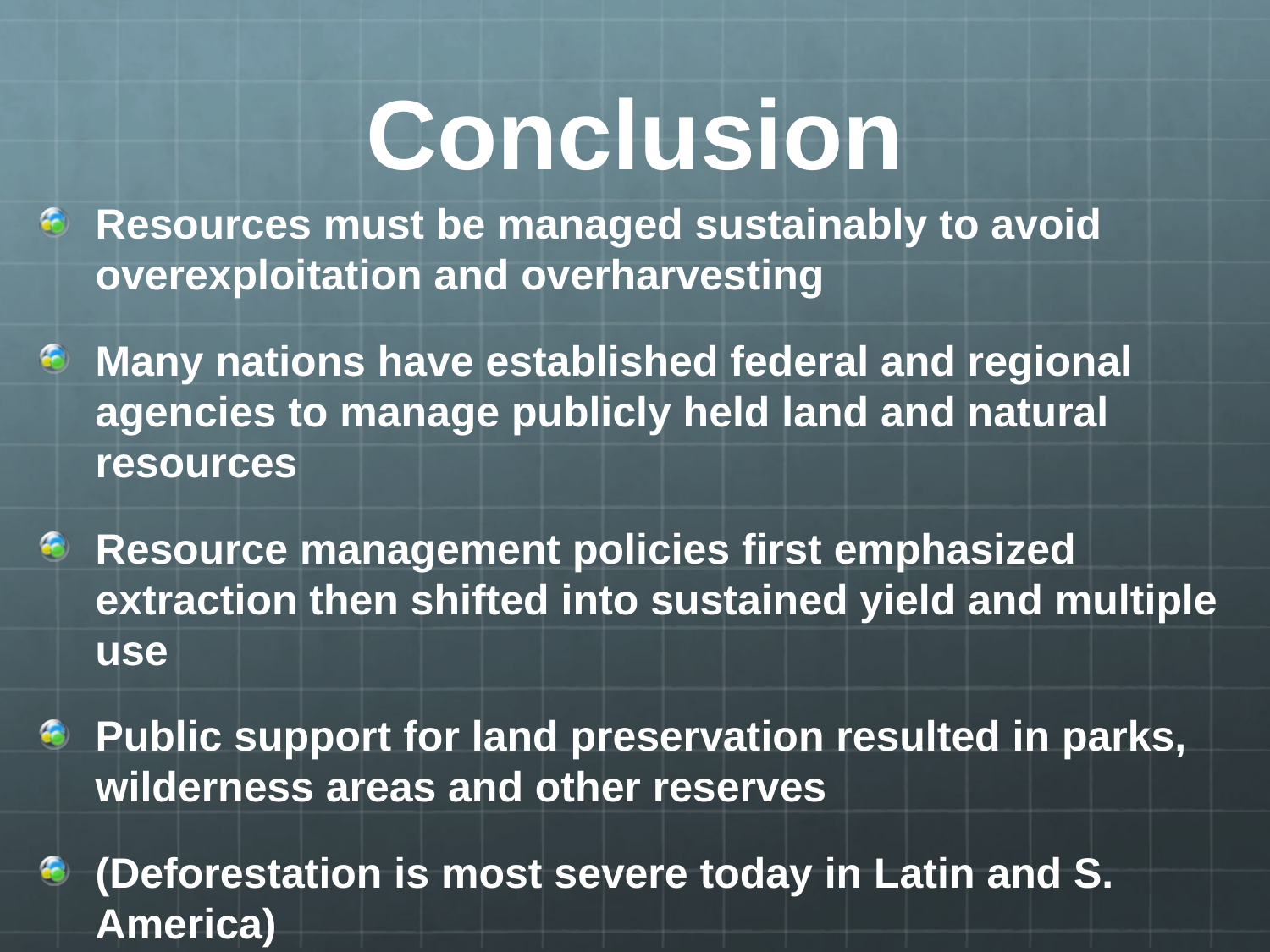

# Conclusion
Resources must be managed sustainably to avoid overexploitation and overharvesting
Many nations have established federal and regional agencies to manage publicly held land and natural resources
Resource management policies first emphasized extraction then shifted into sustained yield and multiple use
Public support for land preservation resulted in parks, wilderness areas and other reserves
(Deforestation is most severe today in Latin and S. America)